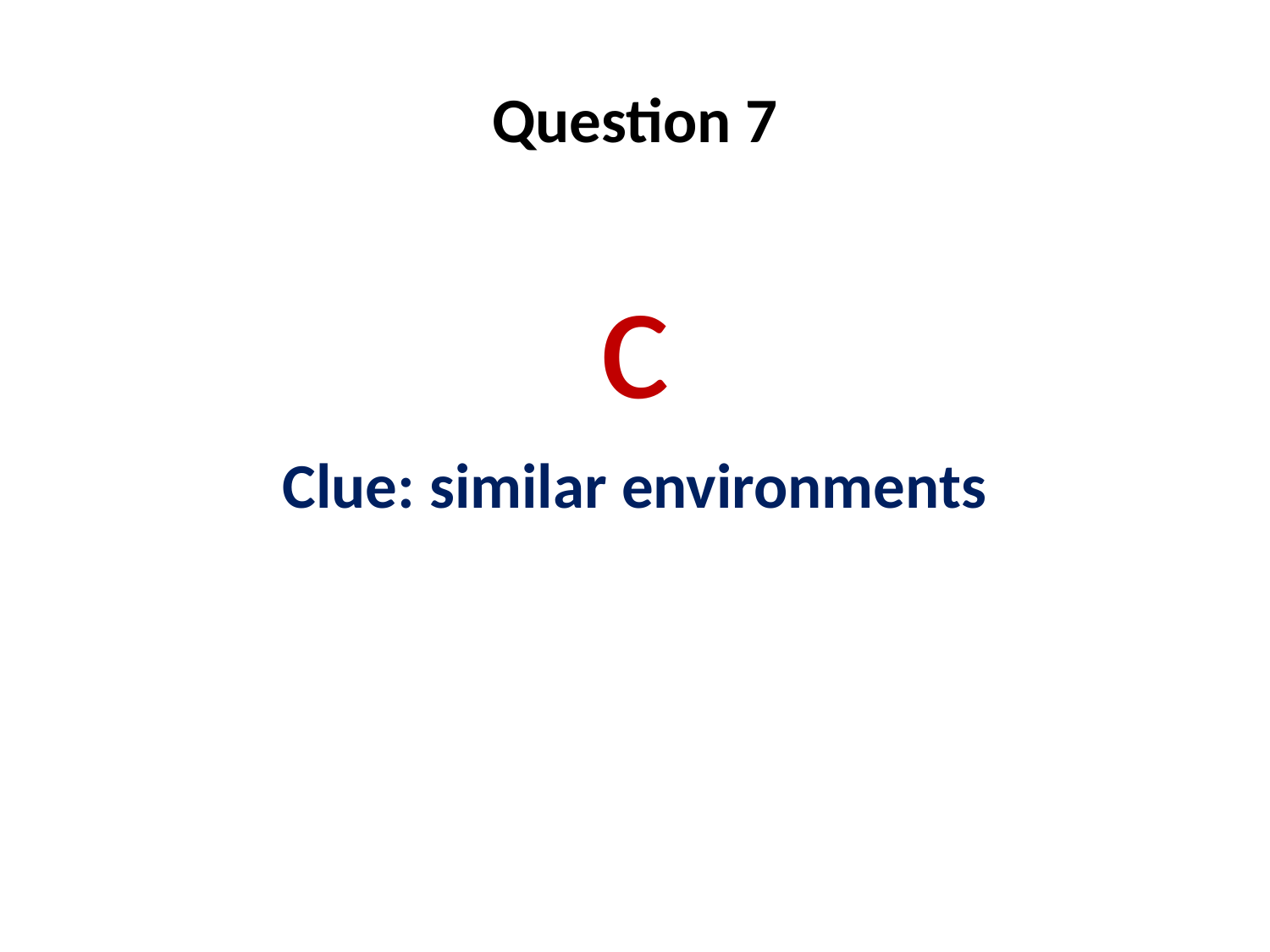

# Question 7
c
Clue: similar environments